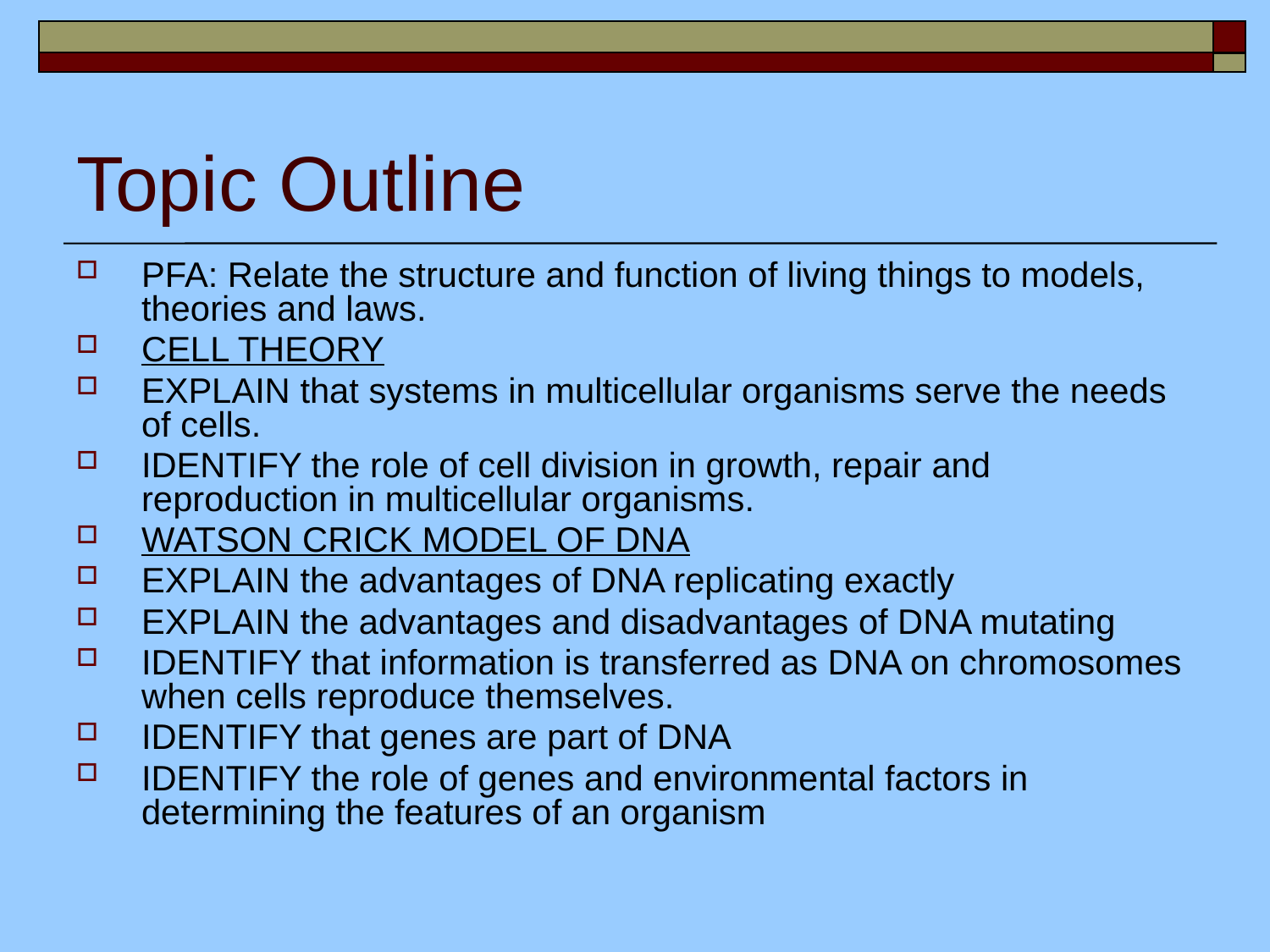

# Topic Outline
PFA: Relate the structure and function of living things to models, theories and laws.
CELL THEORY
EXPLAIN that systems in multicellular organisms serve the needs of cells.
IDENTIFY the role of cell division in growth, repair and reproduction in multicellular organisms.
WATSON CRICK MODEL OF DNA
EXPLAIN the advantages of DNA replicating exactly
EXPLAIN the advantages and disadvantages of DNA mutating
IDENTIFY that information is transferred as DNA on chromosomes when cells reproduce themselves.
IDENTIFY that genes are part of DNA
IDENTIFY the role of genes and environmental factors in determining the features of an organism